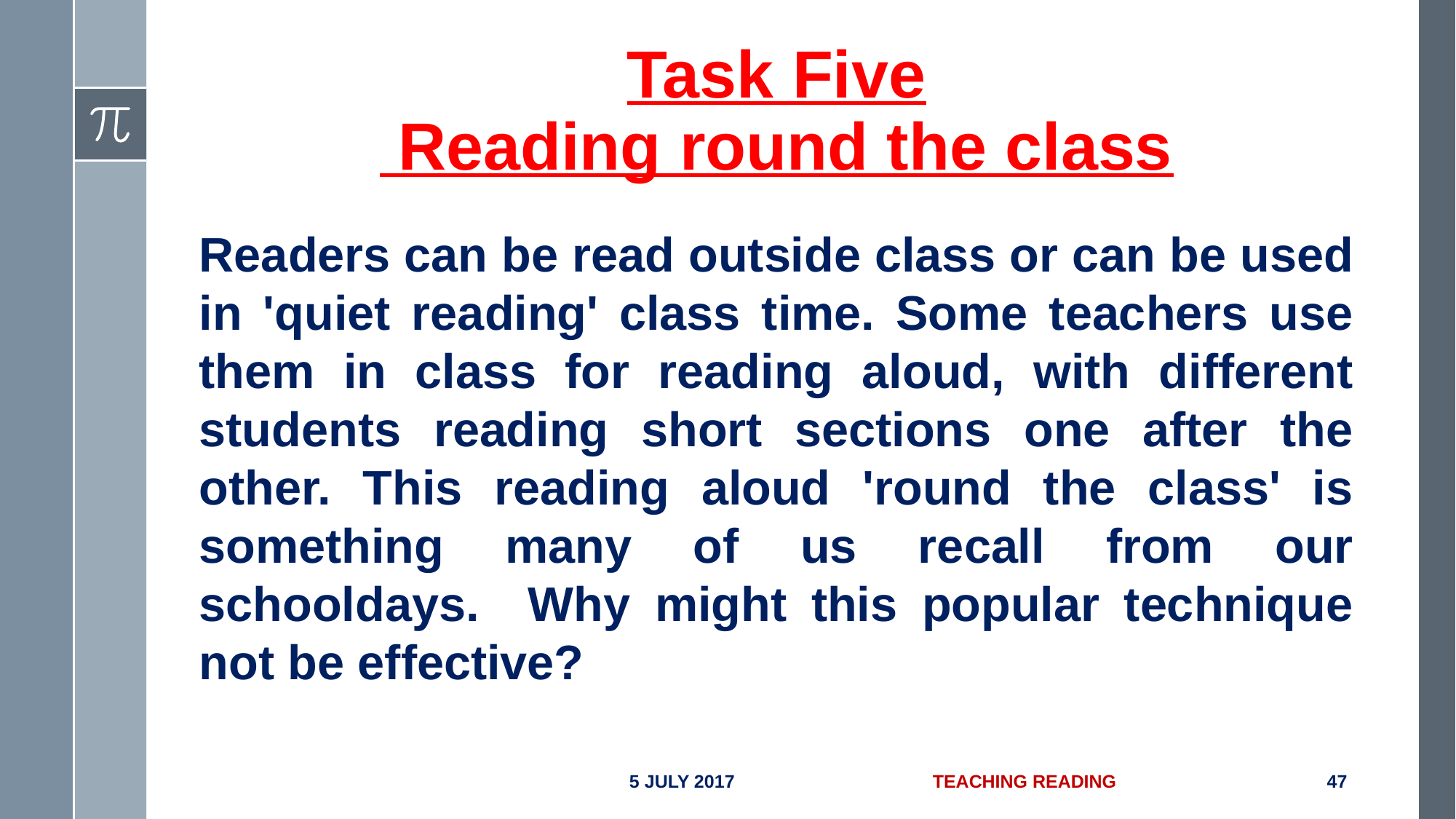

# Task Five Reading round the class
Readers can be read outside class or can be used in 'quiet reading' class time. Some teachers use them in class for reading aloud, with different students reading short sections one after the other. This reading aloud 'round the class' is something many of us recall from our schooldays.  Why might this popular technique not be effective?
5 July 2017
Teaching Reading
47